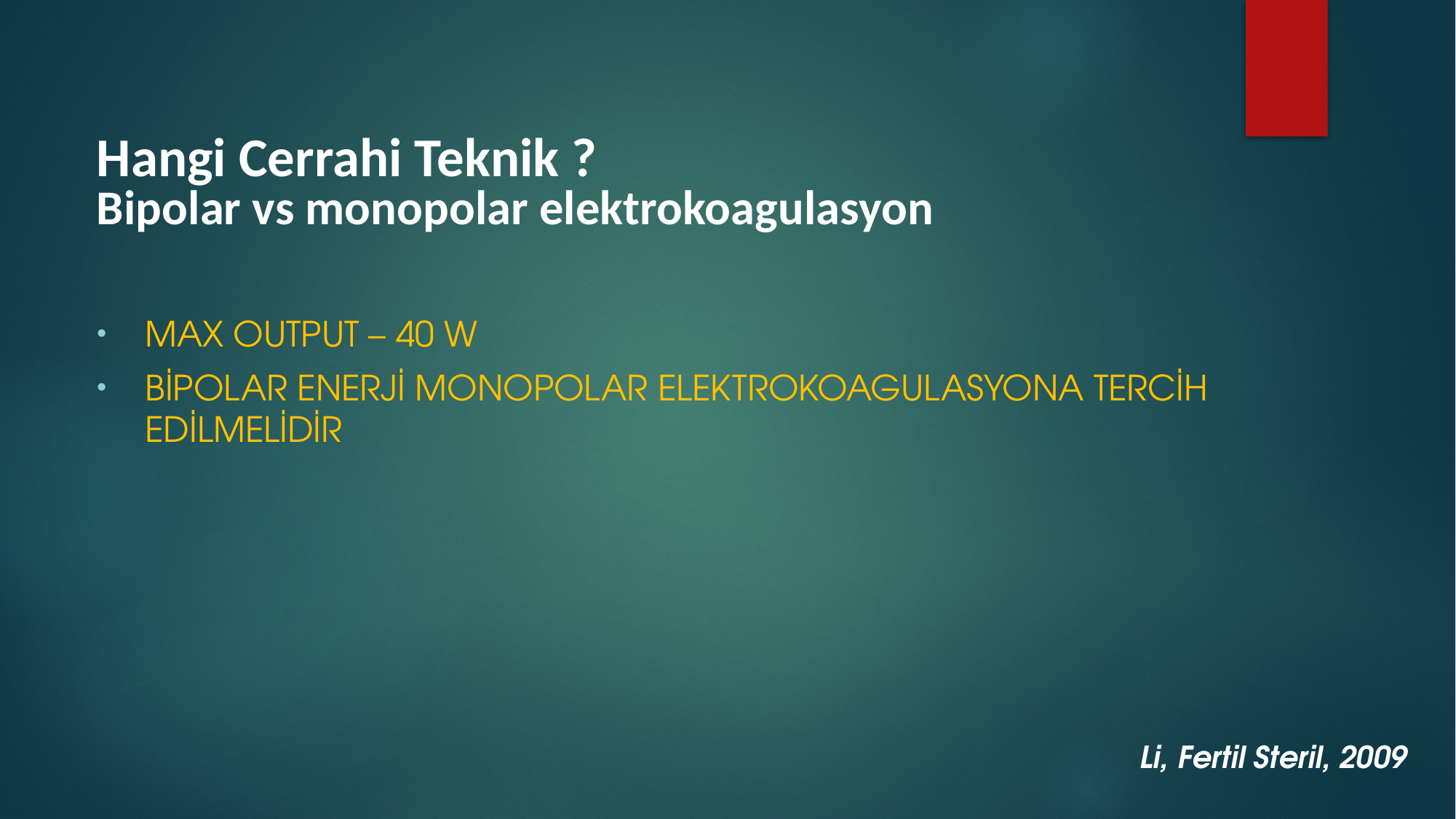

Hangi Cerrahi Teknik ?
Bipolar vs monopolar elektrokoagulasyon
Max output – 40 W
Bipolar enerji monopolar elektrokoagulasyona tercih edilmelidir
Li, Fertil Steril, 2009